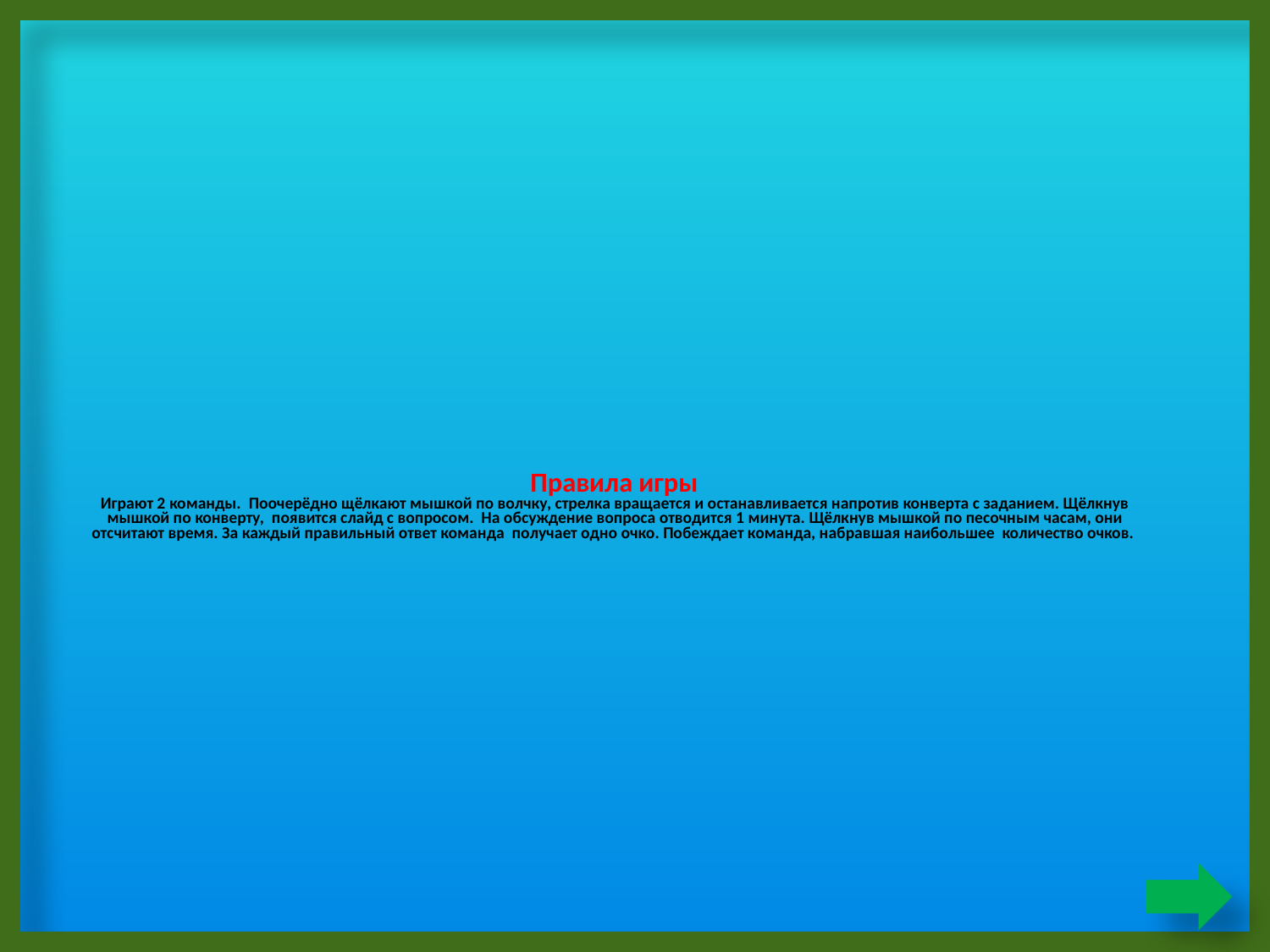

# Правила игры Играют 2 команды.  Поочерёдно щёлкают мышкой по волчку, стрелка вращается и останавливается напротив конверта с заданием. Щёлкнув  мышкой по конверту,  появится слайд с вопросом.  На обсуждение вопроса отводится 1 минута. Щёлкнув мышкой по песочным часам, они отсчитают время. За каждый правильный ответ команда  получает одно очко. Побеждает команда, набравшая наибольшее  количество очков.